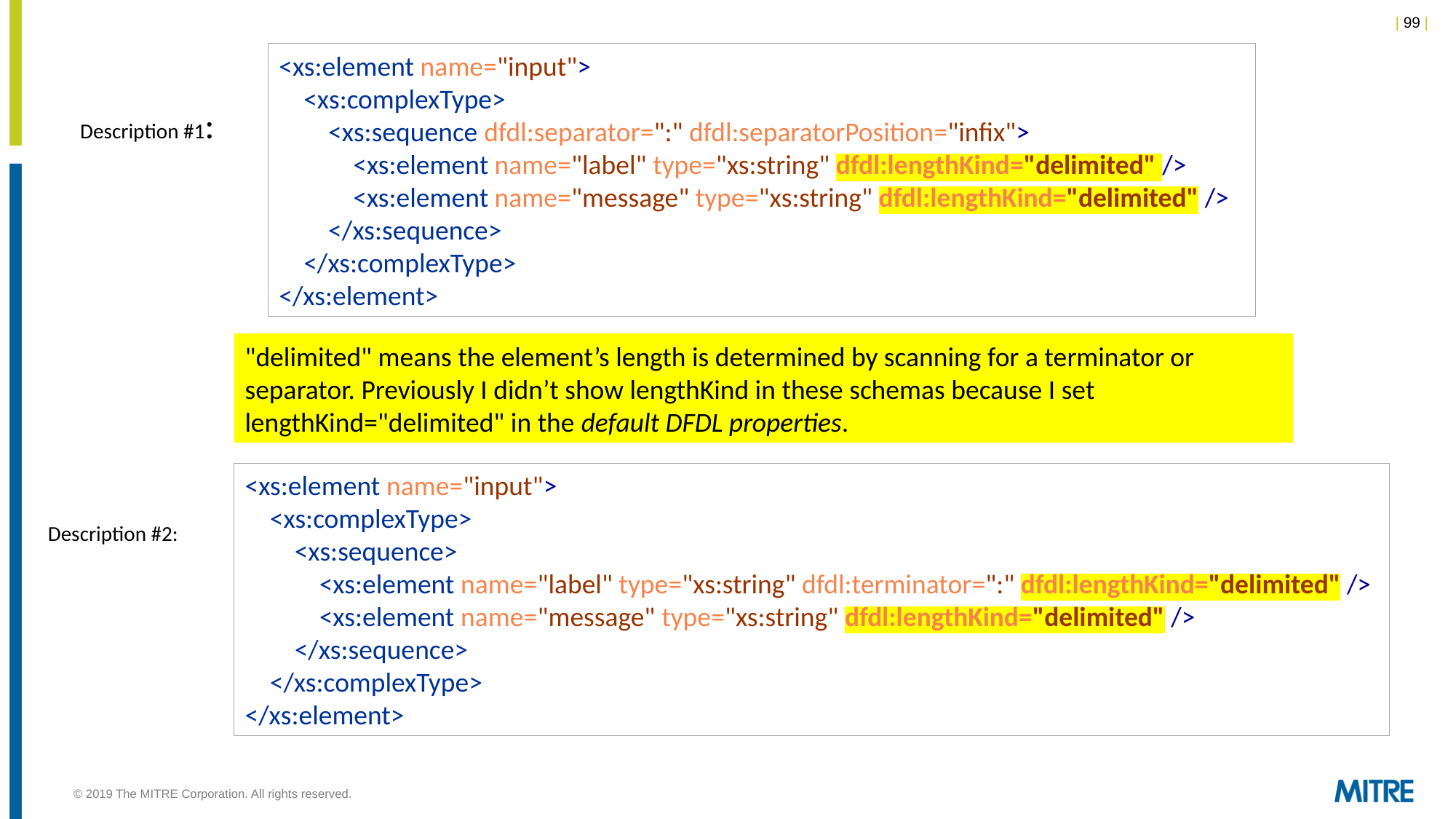

<xs:element name="input">
    <xs:complexType>
        <xs:sequence dfdl:separator=":" dfdl:separatorPosition="infix">
            <xs:element name="label" type="xs:string" dfdl:lengthKind="delimited" />
            <xs:element name="message" type="xs:string" dfdl:lengthKind="delimited" />
        </xs:sequence>
    </xs:complexType>
</xs:element>
Description #1:
"delimited" means the element’s length is determined by scanning for a terminator or separator. Previously I didn’t show lengthKind in these schemas because I set lengthKind="delimited" in the default DFDL properties.
<xs:element name="input">
    <xs:complexType>
        <xs:sequence>
            <xs:element name="label" type="xs:string" dfdl:terminator=":" dfdl:lengthKind="delimited" />
            <xs:element name="message" type="xs:string" dfdl:lengthKind="delimited" />
        </xs:sequence>
    </xs:complexType>
</xs:element>
Description #2:
© 2019 The MITRE Corporation. All rights reserved.